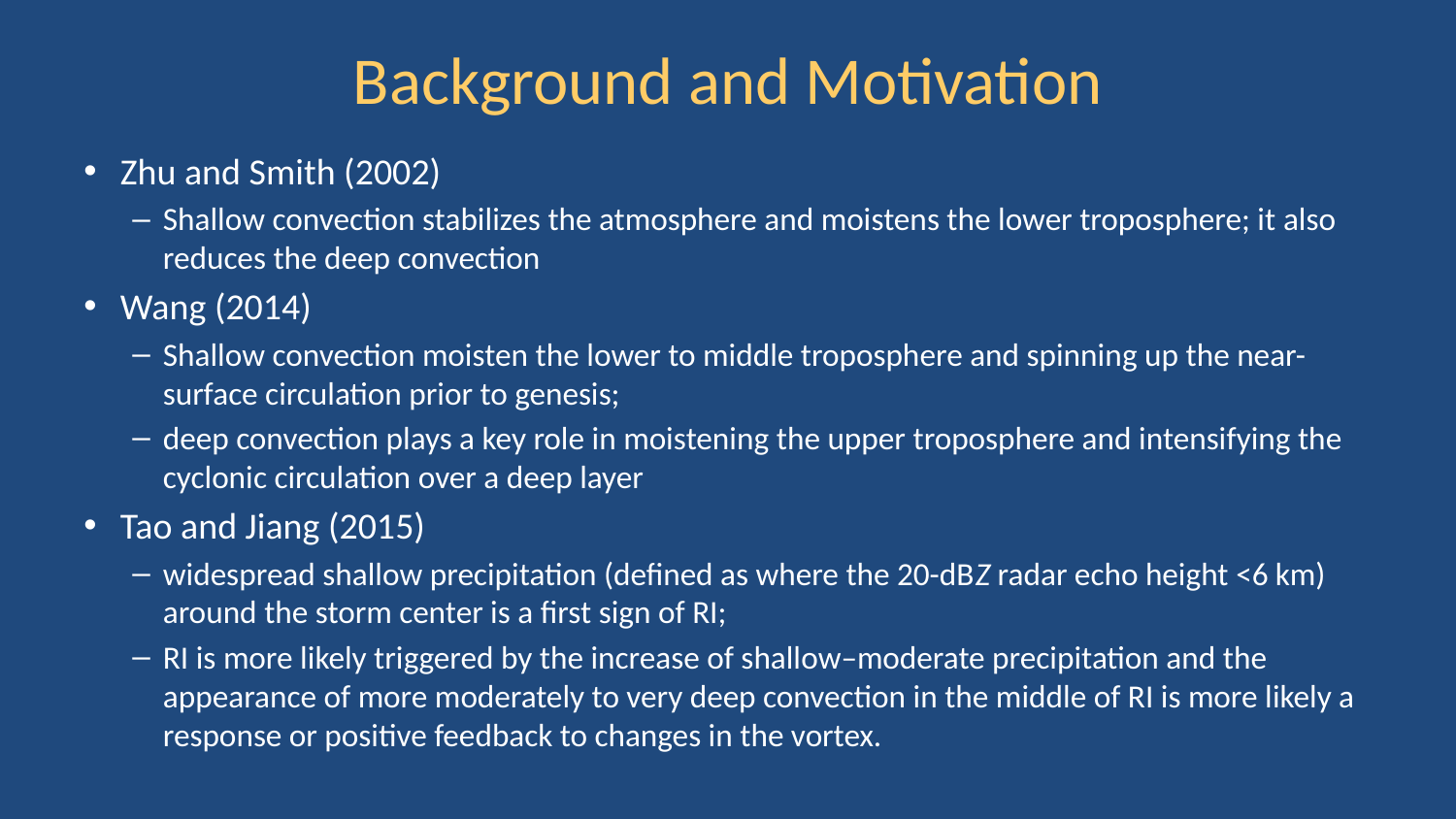

# Background and Motivation
Zhu and Smith (2002)
Shallow convection stabilizes the atmosphere and moistens the lower troposphere; it also reduces the deep convection
Wang (2014)
Shallow convection moisten the lower to middle troposphere and spinning up the near-surface circulation prior to genesis;
deep convection plays a key role in moistening the upper troposphere and intensifying the cyclonic circulation over a deep layer
Tao and Jiang (2015)
widespread shallow precipitation (defined as where the 20-dBZ radar echo height <6 km) around the storm center is a first sign of RI;
RI is more likely triggered by the increase of shallow–moderate precipitation and the appearance of more moderately to very deep convection in the middle of RI is more likely a response or positive feedback to changes in the vortex.